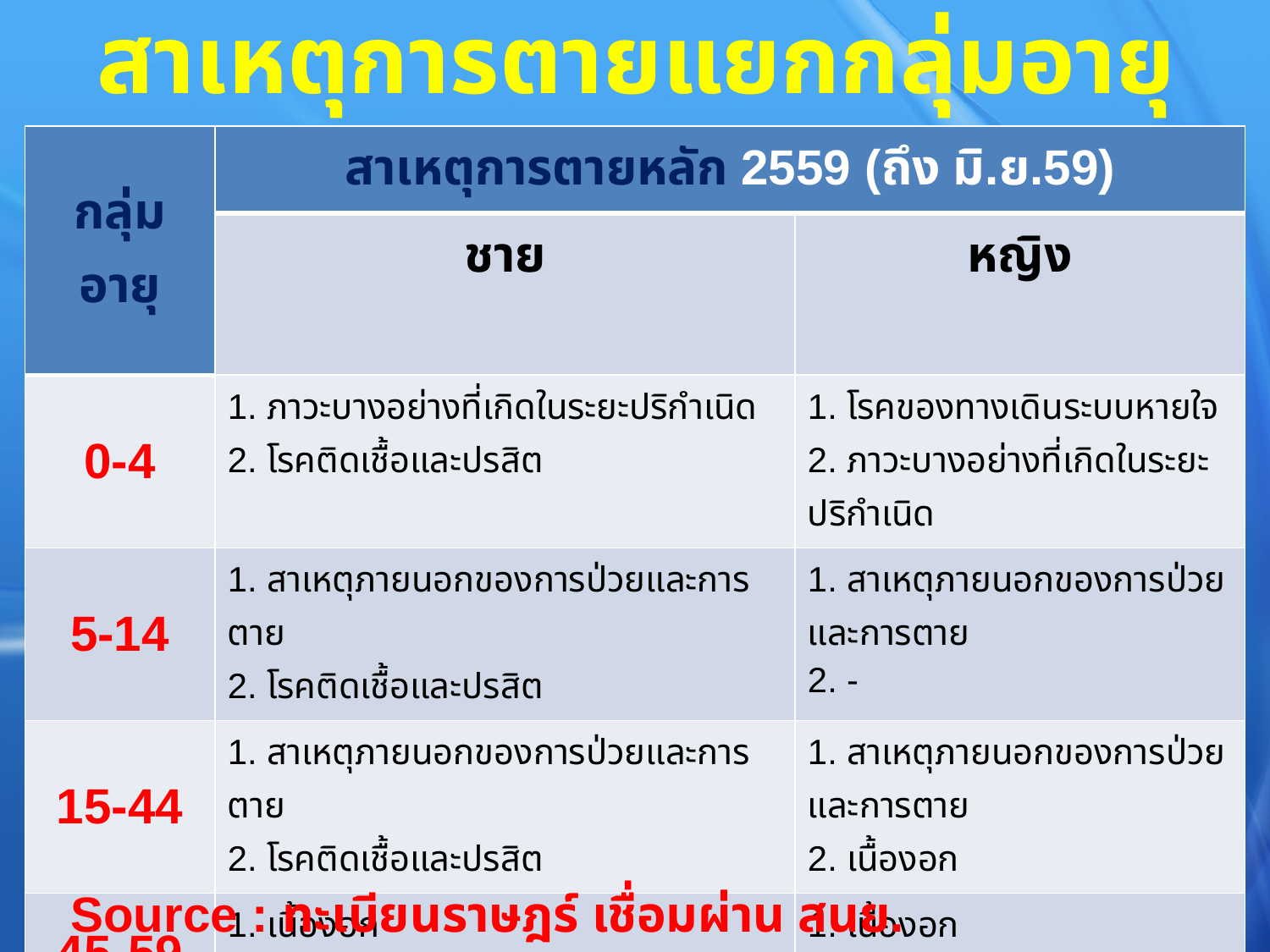

# สาเหตุการตายแยกกลุ่มอายุ
| กลุ่มอายุ | สาเหตุการตายหลัก 2559 (ถึง มิ.ย.59) |  |
| --- | --- | --- |
|  | ชาย | หญิง |
| 0-4 | 1. ภาวะบางอย่างที่เกิดในระยะปริกำเนิด 2. โรคติดเชื้อและปรสิต | 1. โรคของทางเดินระบบหายใจ 2. ภาวะบางอย่างที่เกิดในระยะปริกำเนิด |
| 5-14 | 1. สาเหตุภายนอกของการป่วยและการตาย 2. โรคติดเชื้อและปรสิต | 1. สาเหตุภายนอกของการป่วยและการตาย 2. - |
| 15-44 | 1. สาเหตุภายนอกของการป่วยและการตาย 2. โรคติดเชื้อและปรสิต | 1. สาเหตุภายนอกของการป่วยและการตาย 2. เนื้องอก |
| 45-59 | 1. เนื้องอก 2. โรคระบบไหลเวียนโลหิต | 1. เนื้องอก 2. โรคของทางเดินระบบหายใจ |
| 60-79 | 1. เนื้องอก 2. โรคระบบไหลเวียนโลหิต/ โรคของทางเดินระบบหายใจ | 1. เนื้องอก 2. โรคระบบไหลเวียนโลหิต |
| 80 ปี ขึ้นไป | 1. โรคของทางเดินระบบหายใจ 2. โรคระบบไหลเวียนโลหิต | 1. โรคระบบประสาท 2. โรคของทางเดินระบบหายใจ |
Source : ทะเบียนราษฎร์ เชื่อมผ่าน สนย.